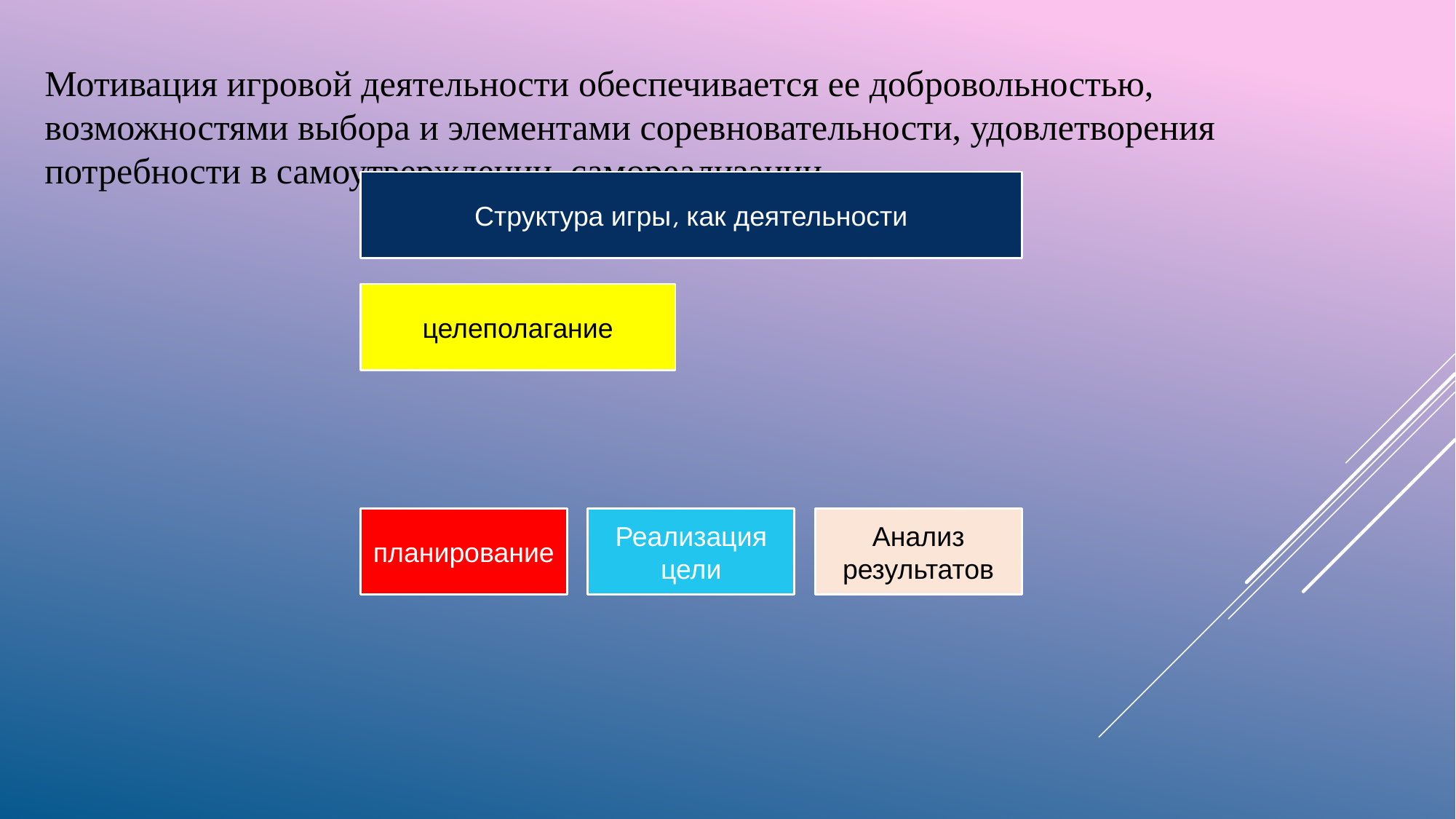

Мотивация игровой деятельности обеспечивается ее добровольностью, возможностями выбора и элементами соревновательности, удовлетворения потребности в самоутверждении, самореализации.

Структура игры, как деятельности
целеполагание
планирование
Реализация цели
Анализ результатов